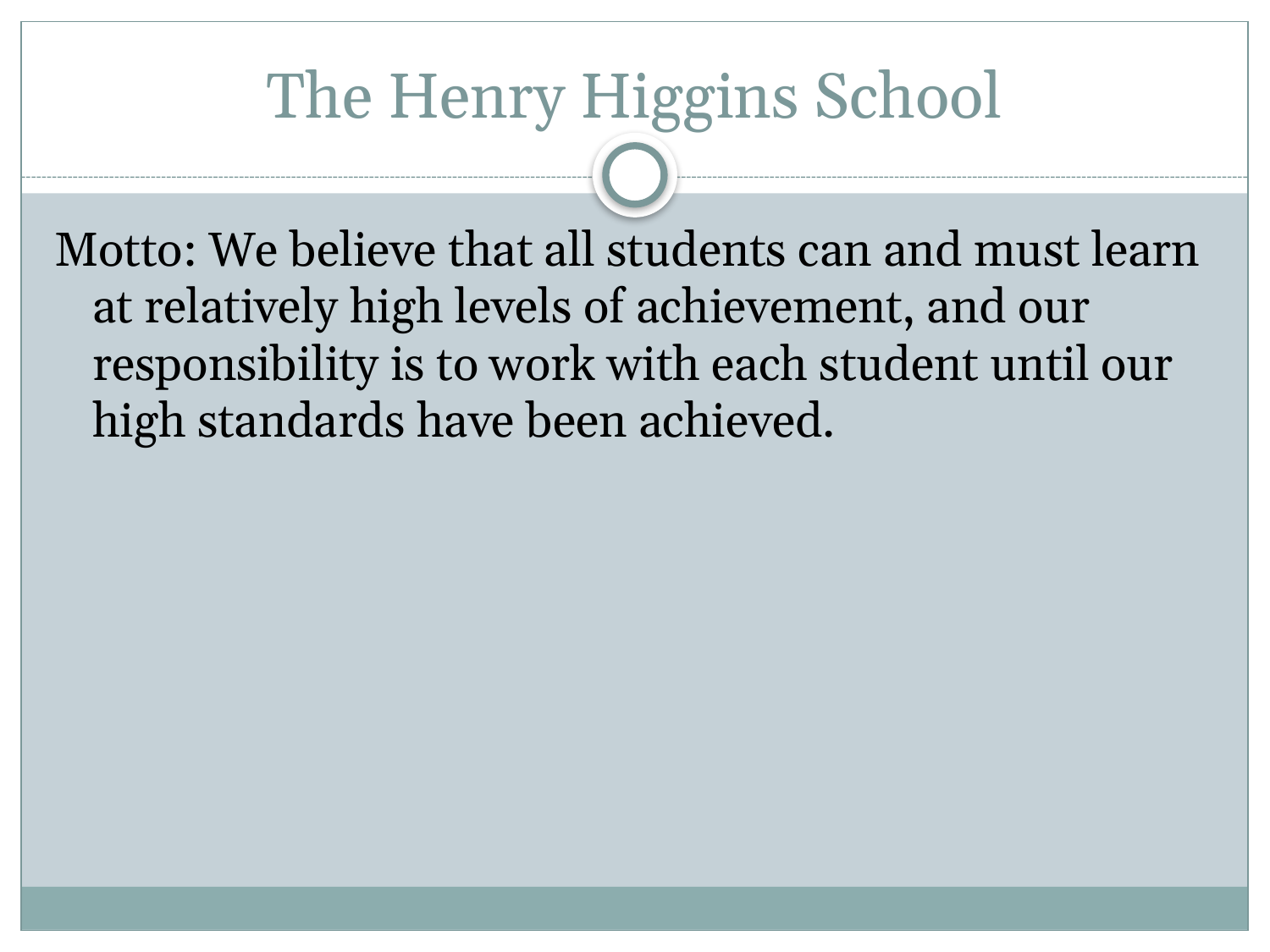

# The Henry Higgins School
Motto: We believe that all students can and must learn at relatively high levels of achievement, and our responsibility is to work with each student until our high standards have been achieved.